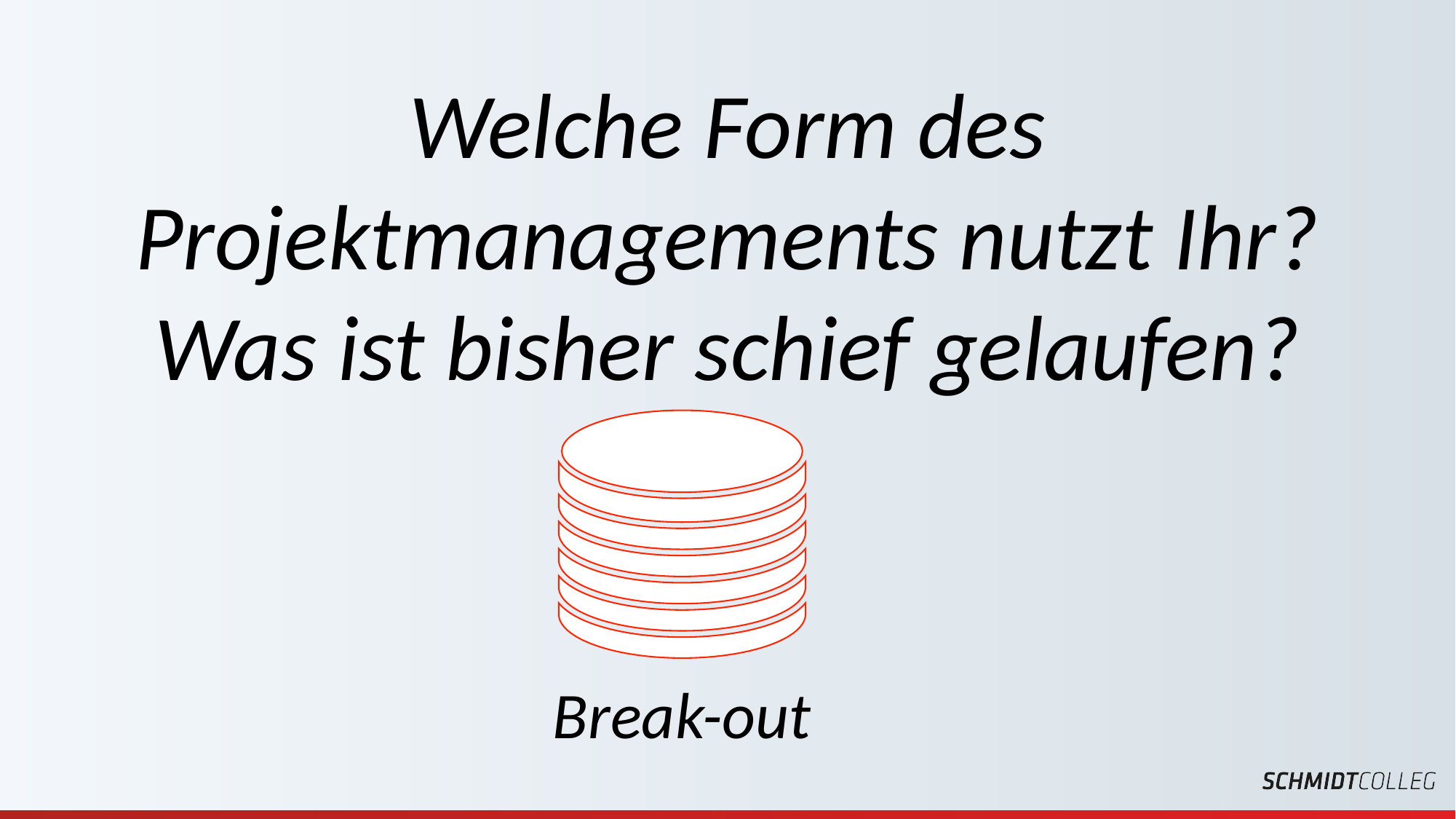

Welche Form des Projektmanagements nutzt Ihr?
Was ist bisher schief gelaufen?

Break-out